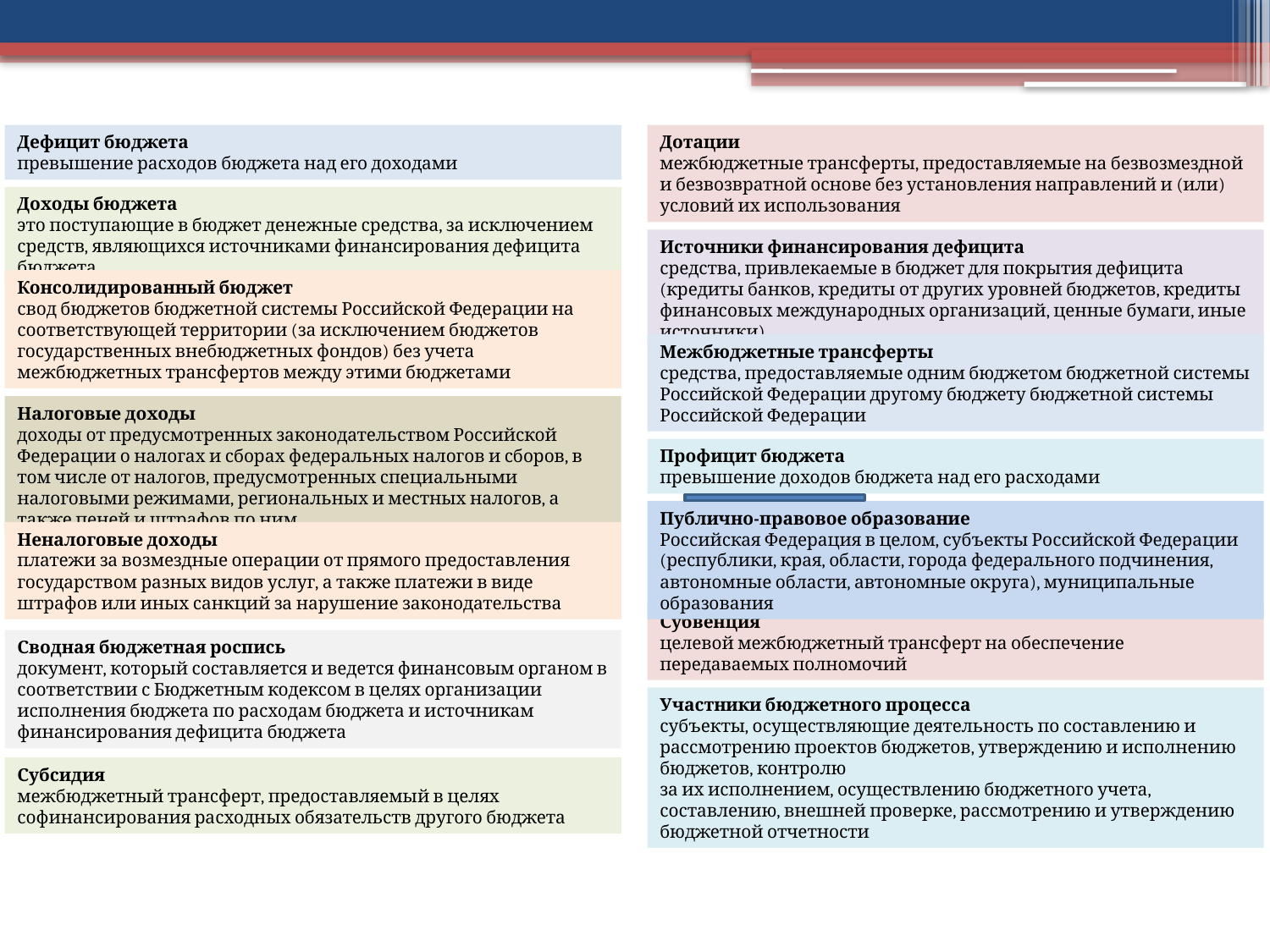

Дефицит бюджета
превышение расходов бюджета над его доходами
Дотации
межбюджетные трансферты, предоставляемые на безвозмездной и безвозвратной основе без установления направлений и (или) условий их использования
Доходы бюджета
это поступающие в бюджет денежные средства, за исключением средств, являющихся источниками финансирования дефицита бюджета
Источники финансирования дефицита
средства, привлекаемые в бюджет для покрытия дефицита (кредиты банков, кредиты от других уровней бюджетов, кредиты финансовых международных организаций, ценные бумаги, иные источники)
Консолидированный бюджет
свод бюджетов бюджетной системы Российской Федерации на соответствующей территории (за исключением бюджетов государственных внебюджетных фондов) без учета межбюджетных трансфертов между этими бюджетами
Межбюджетные трансферты
средства, предоставляемые одним бюджетом бюджетной системы Российской Федерации другому бюджету бюджетной системы Российской Федерации
Налоговые доходы
доходы от предусмотренных законодательством Российской Федерации о налогах и сборах федеральных налогов и сборов, в том числе от налогов, предусмотренных специальными  налоговыми режимами, региональных и местных налогов, а также пеней и штрафов по ним
Профицит бюджета
превышение доходов бюджета над его расходами

Публично-правовое образование
Российская Федерация в целом, субъекты Российской Федерации (республики, края, области, города федерального подчинения, автономные области, автономные округа), муниципальные образования
Неналоговые доходы
платежи за возмездные операции от прямого предоставления государством разных видов услуг, а также платежи в виде штрафов или иных санкций за нарушение законодательства
Субвенция
целевой межбюджетный трансферт на обеспечение передаваемых полномочий
Сводная бюджетная роспись
документ, который составляется и ведется финансовым органом в соответствии с Бюджетным кодексом в целях организации исполнения бюджета по расходам бюджета и источникам финансирования дефицита бюджета
Участники бюджетного процесса
субъекты, осуществляющие деятельность по составлению и рассмотрению проектов бюджетов, утверждению и исполнению бюджетов, контролю
за их исполнением, осуществлению бюджетного учета, составлению, внешней проверке, рассмотрению и утверждению бюджетной отчетности
Субсидия
межбюджетный трансферт, предоставляемый в целях софинансирования расходных обязательств другого бюджета